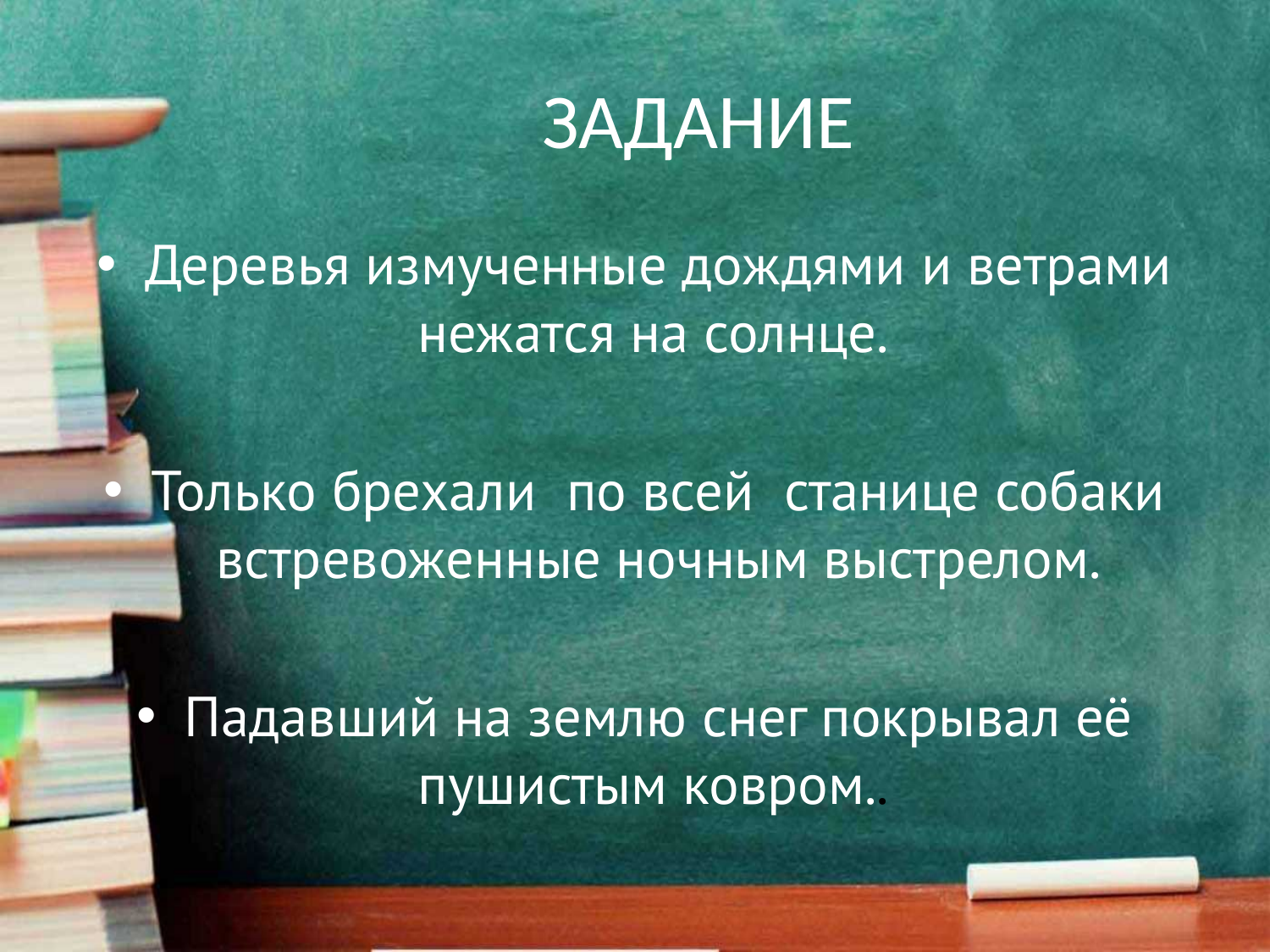

# ЗАДАНИЕ
Деревья измученные дождями и ветрами нежатся на солнце.

Только брехали  по всей  станице собаки встревоженные ночным выстрелом.

Падавший на землю снег покрывал её пушистым ковром..